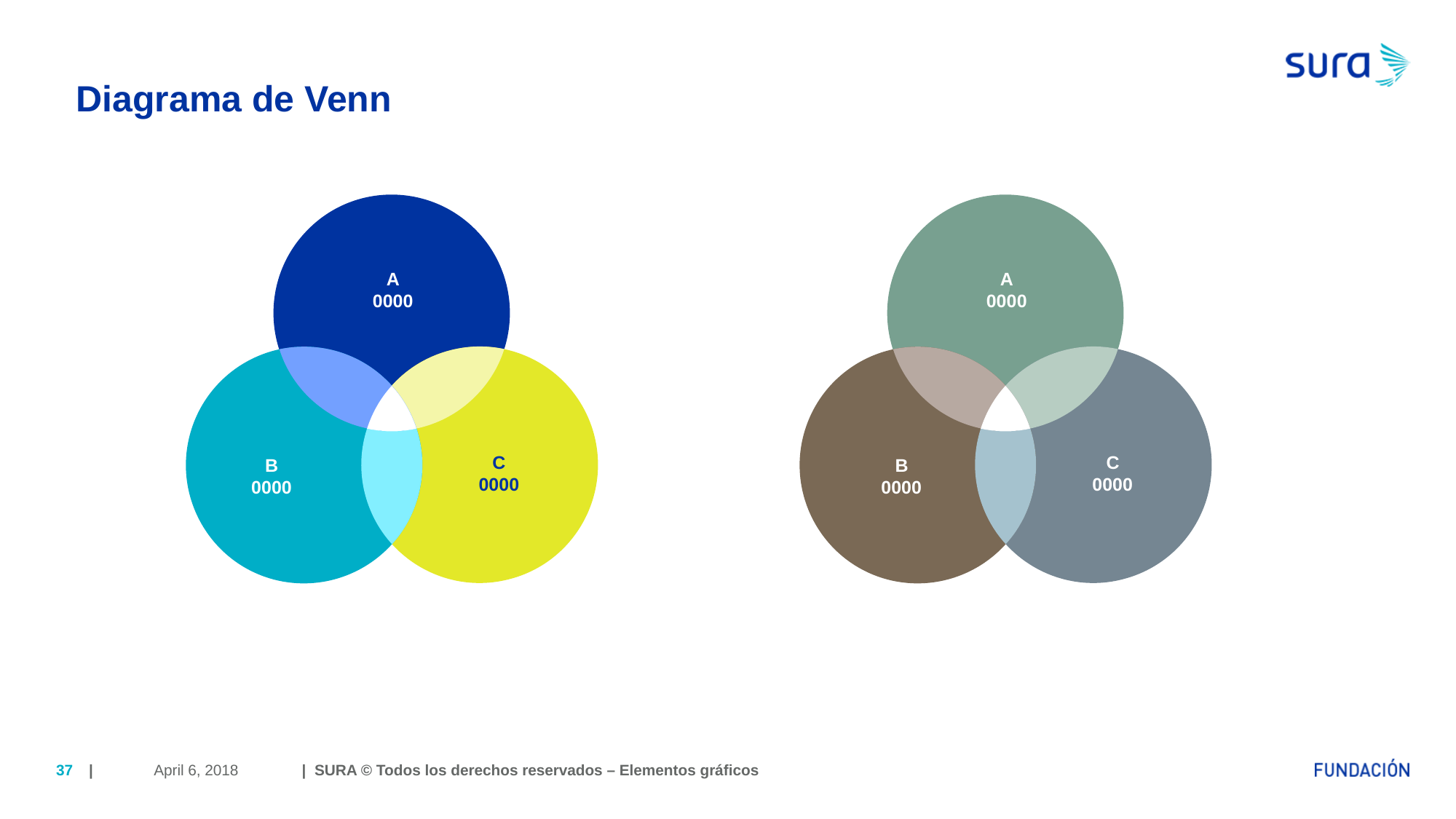

# Diagrama de Venn

A
0000
A
0000

C
0000
C
0000
B
0000
B
0000
April 6, 2018
37
|                                                  |  SURA © Todos los derechos reservados – Elementos gráficos